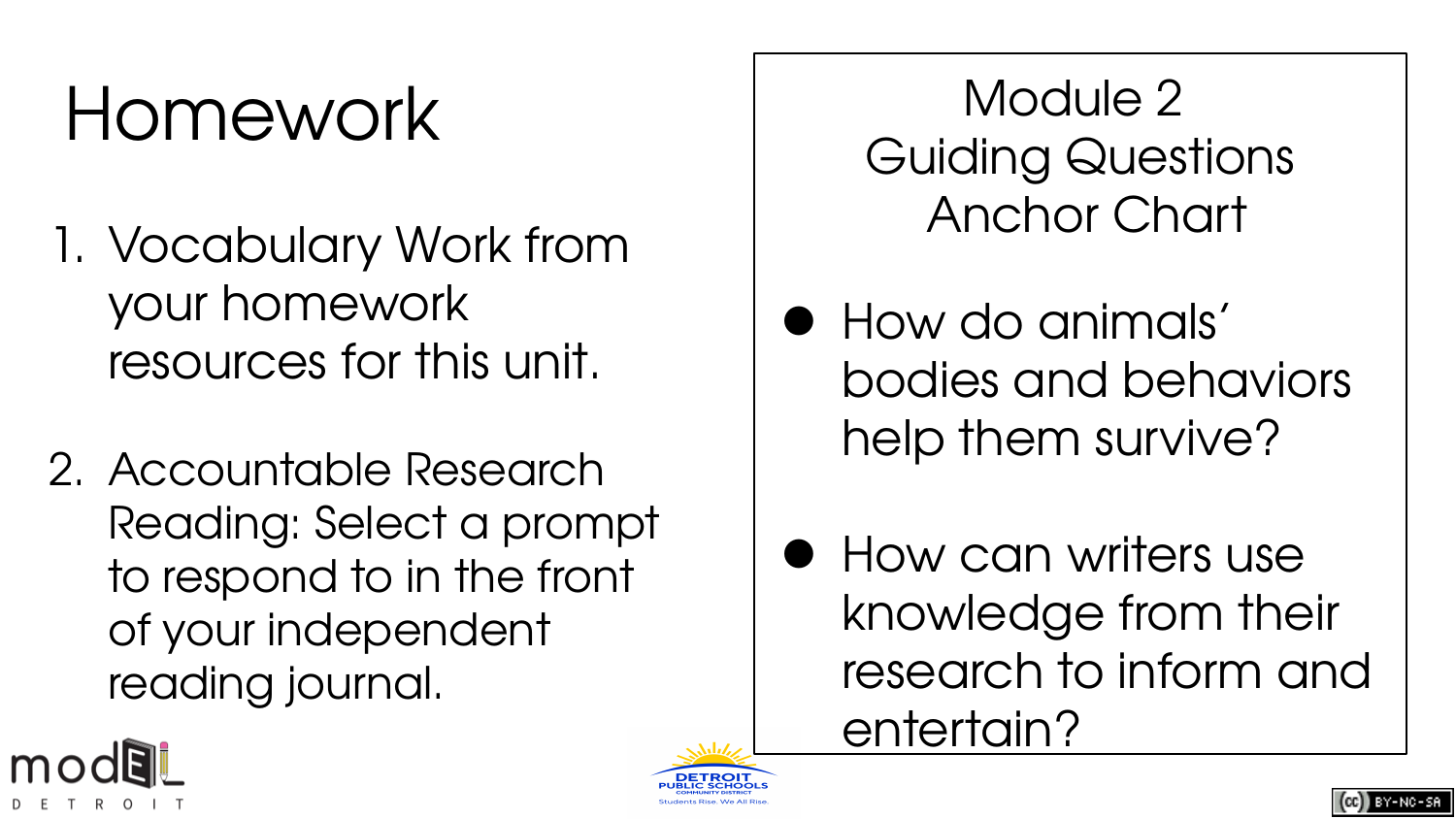

# Homework
Module 2
Guiding Questions
 Anchor Chart

How do animals’ bodies and behaviors help them survive?

How can writers use knowledge from their research to inform and entertain?

Vocabulary Work from your homework resources for this unit.

Accountable Research Reading: Select a prompt to respond to in the front of your independent reading journal.